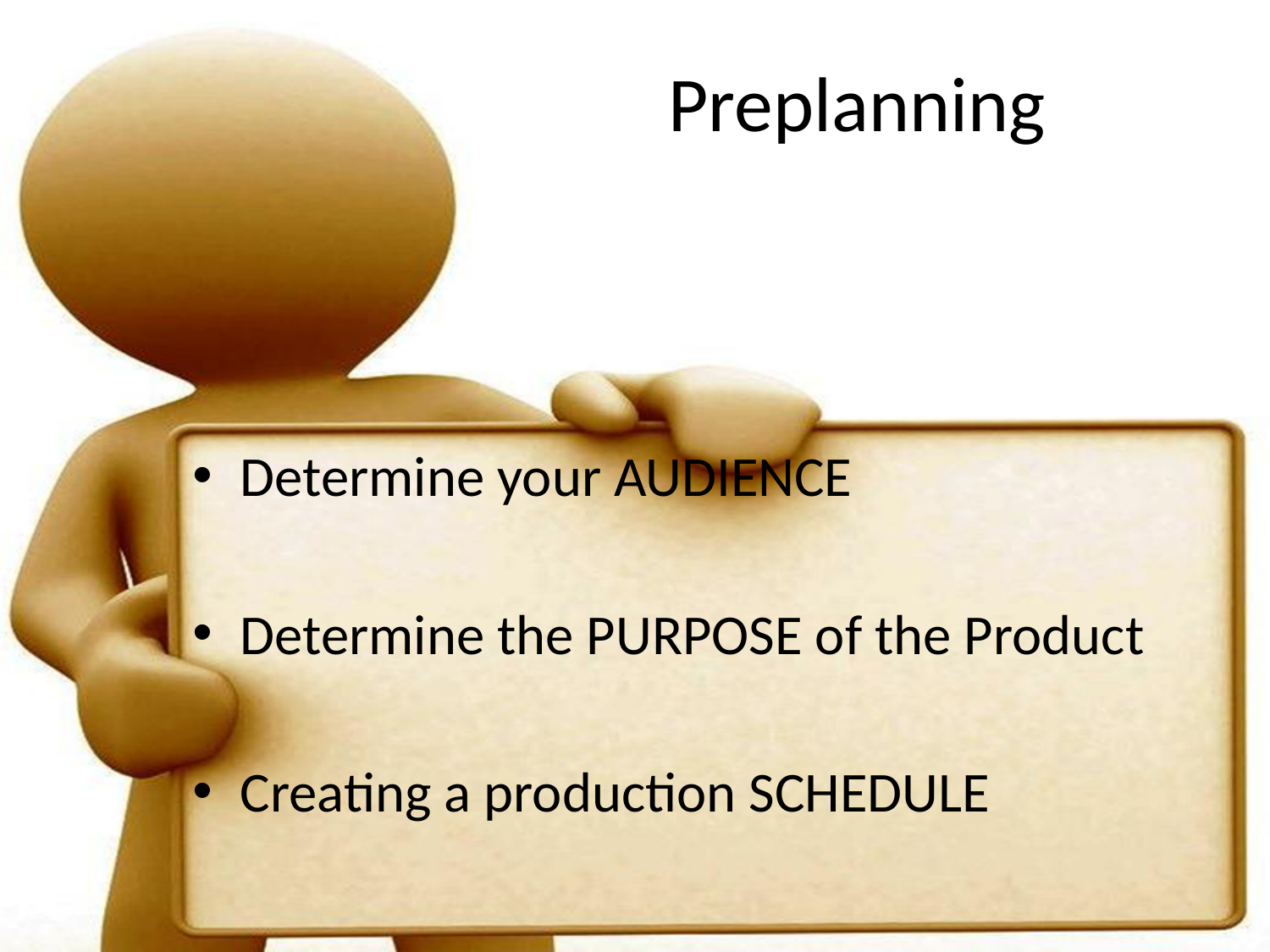

# Preplanning
Determine your AUDIENCE

Determine the PURPOSE of the Product

Creating a production SCHEDULE